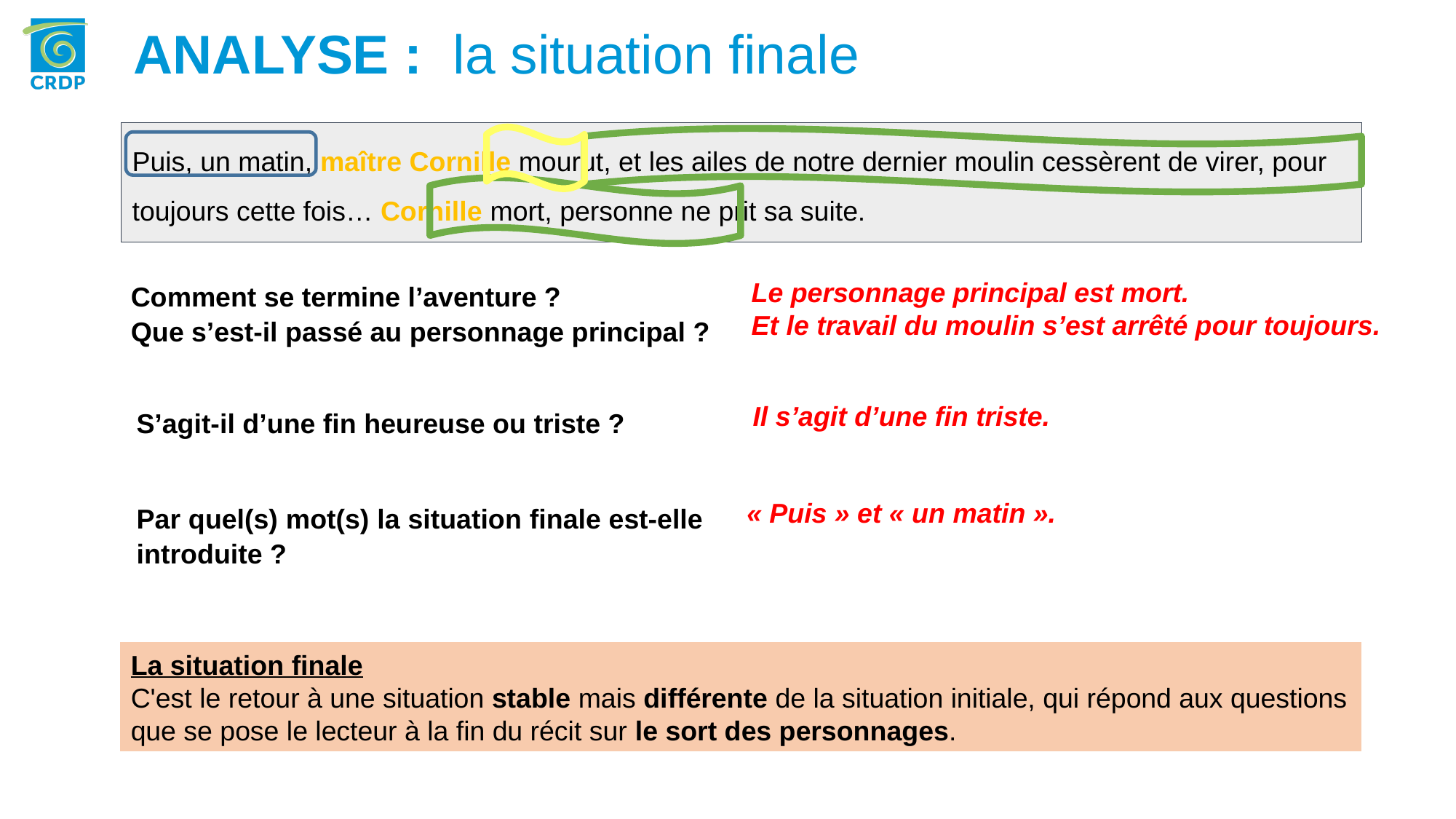

ANALYSE :  la situation finale
Puis, un matin, maître Cornille mourut, et les ailes de notre dernier moulin cessèrent de virer, pour toujours cette fois… Cornille mort, personne ne prit sa suite.

Le personnage principal est mort.
Et le travail du moulin s’est arrêté pour toujours.
Comment se termine l’aventure ?
Que s’est-il passé au personnage principal ?

Il s’agit d’une fin triste.
S’agit-il d’une fin heureuse ou triste ?
« Puis » et « un matin ».
Par quel(s) mot(s) la situation finale est-elle introduite ?
La situation finale
C'est le retour à une situation stable mais différente de la situation initiale, qui répond aux questions que se pose le lecteur à la fin du récit sur le sort des personnages.